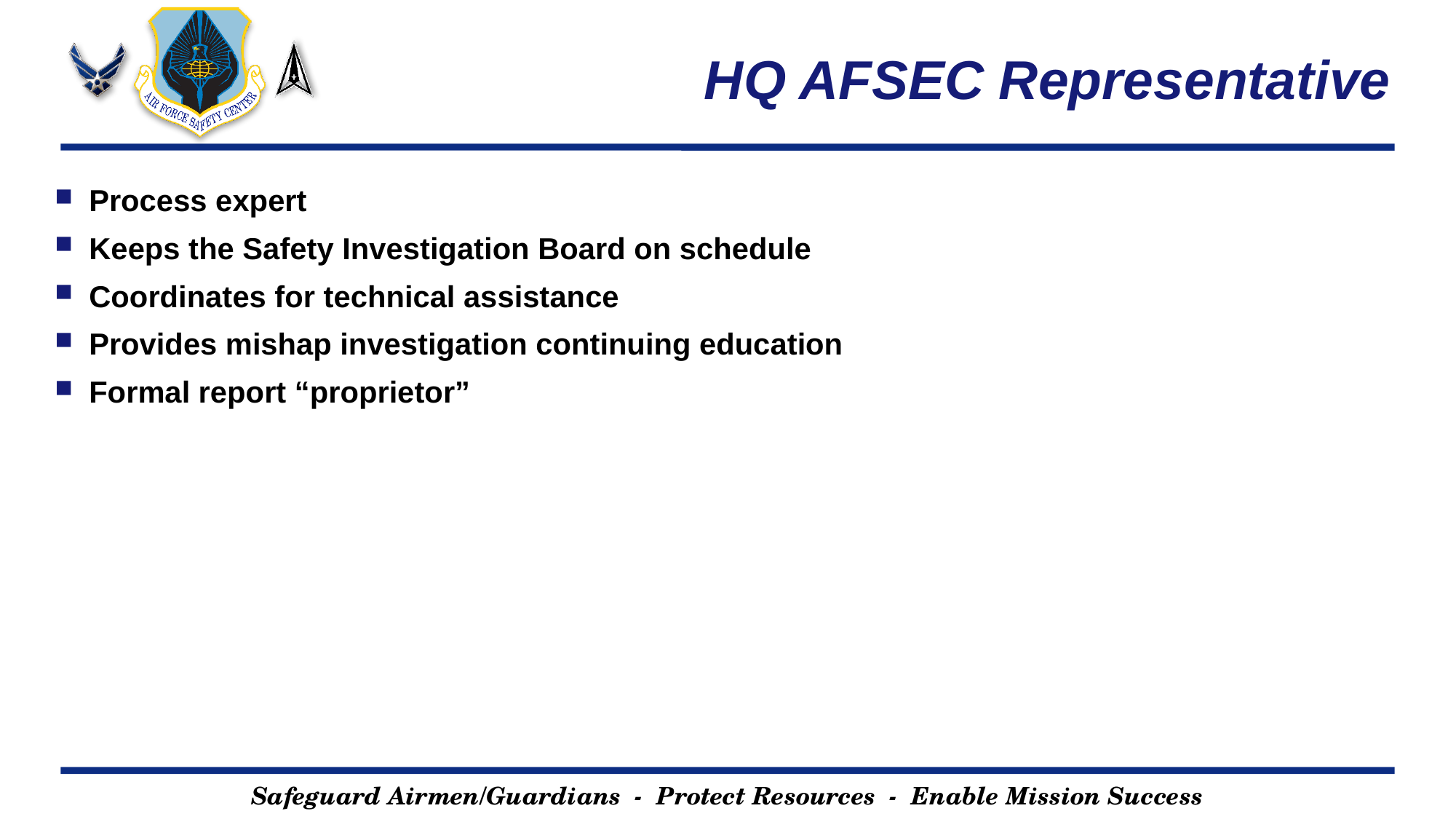

# HQ AFSEC Representative
Process expert
Keeps the Safety Investigation Board on schedule
Coordinates for technical assistance
Provides mishap investigation continuing education
Formal report “proprietor”